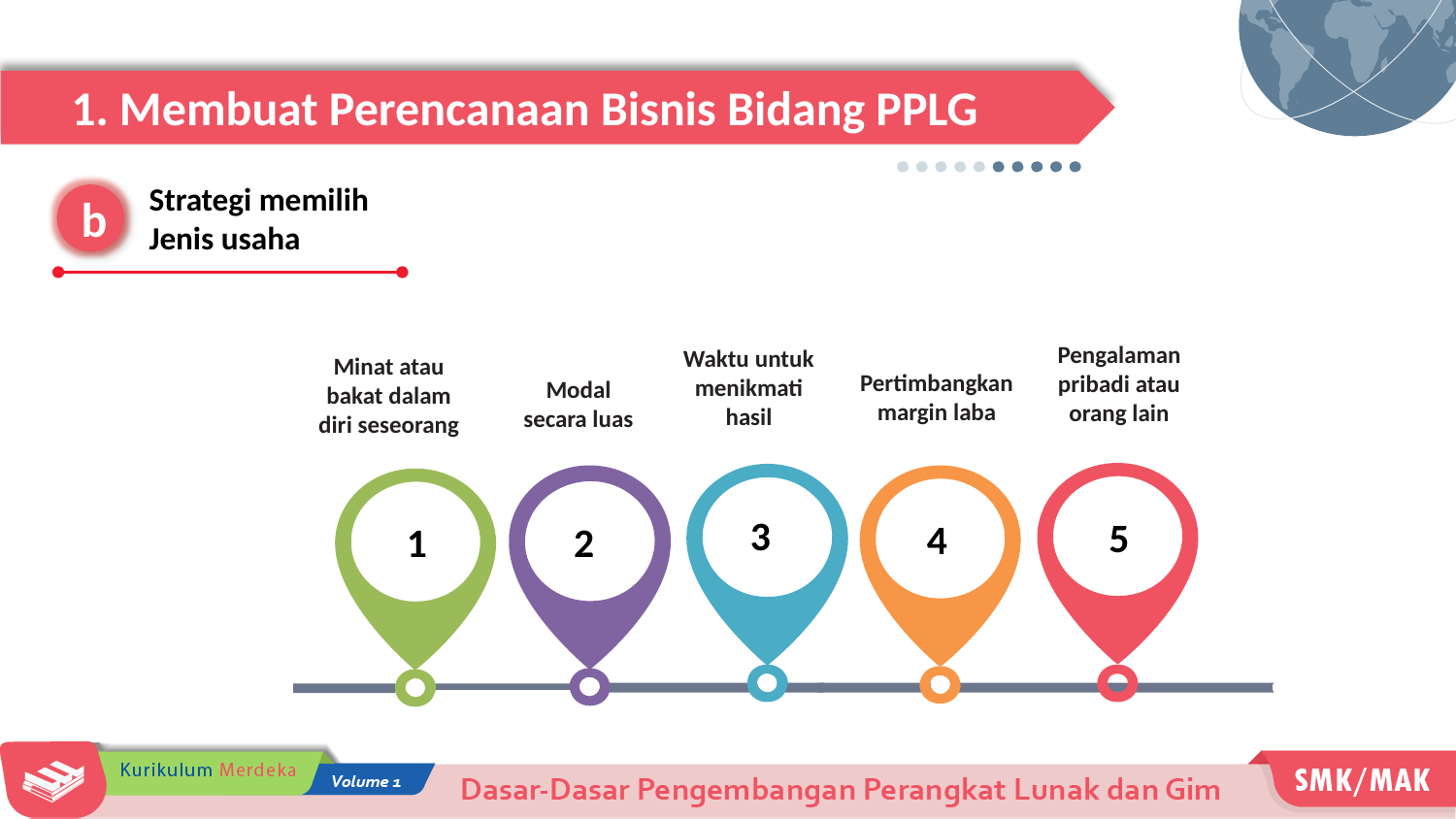

1. Membuat Perencanaan Bisnis Bidang PPLG

Strategi memilih
Jenis usaha
b
Pengalaman pribadi atau orang lain
Waktu untuk menikmati hasil
Minat atau bakat dalam diri seseorang
Pertimbangkan margin laba
Modal secara luas

3
5
4
1
2